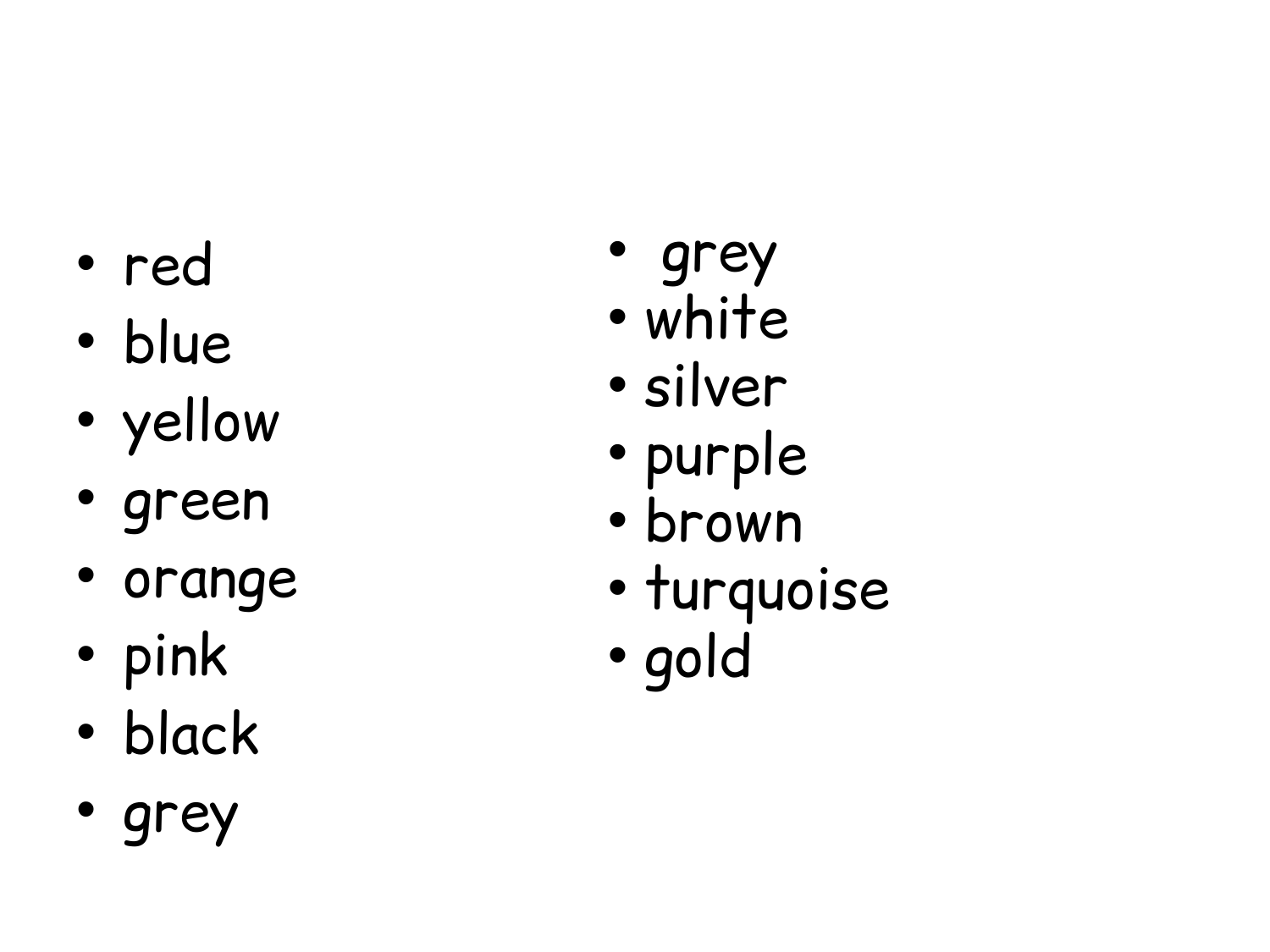

#
  grey
 white
 silver
 purple
 brown
 turquoise
 gold
red
blue
yellow
green
orange
pink
black
grey